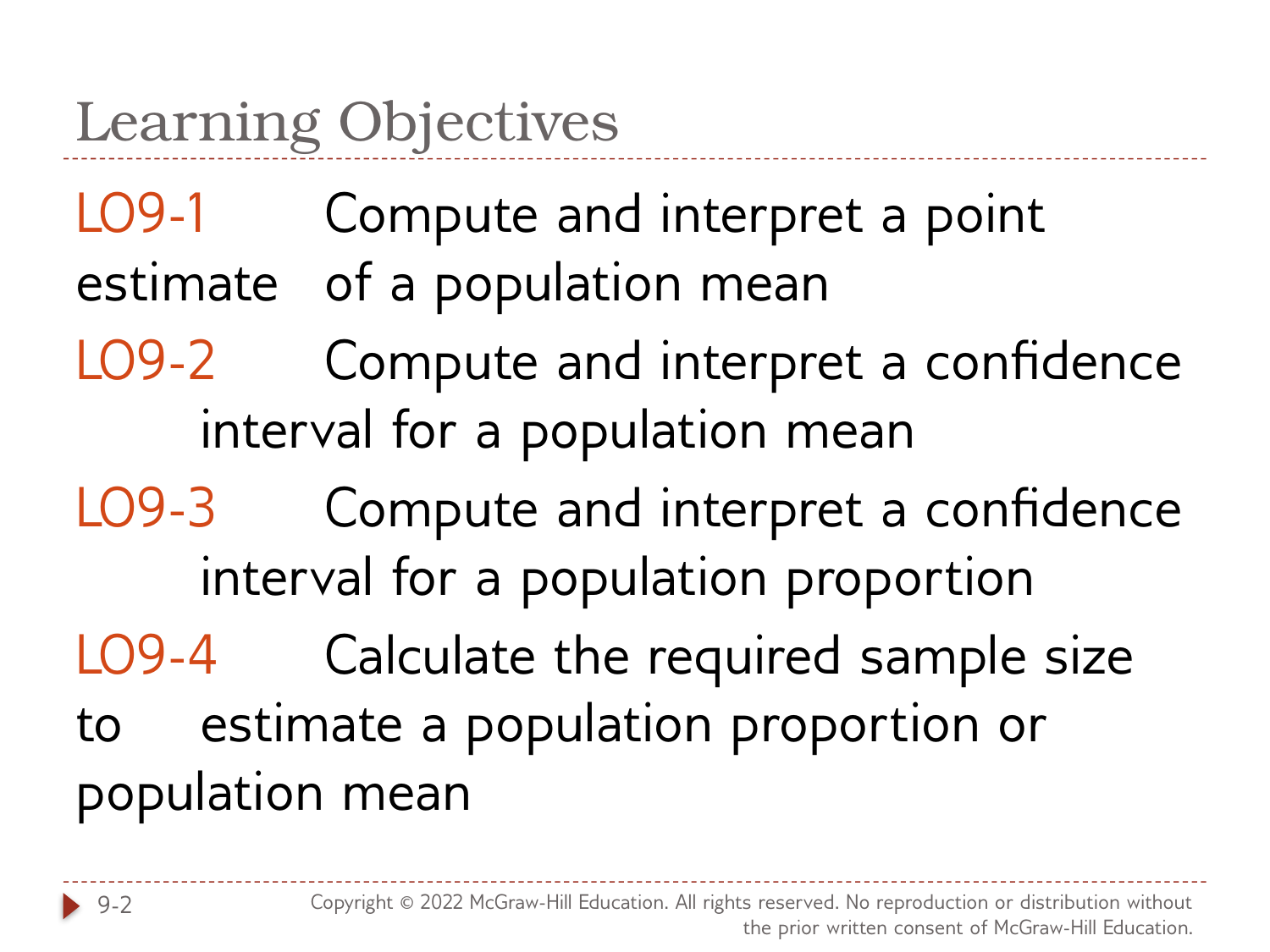

# Learning Objectives
LO9-1	Compute and interpret a point estimate 	of a population mean
LO9-2	Compute and interpret a confidence 	interval for a population mean
LO9-3	Compute and interpret a confidence 	interval for a population proportion
LO9-4	Calculate the required sample size to 	estimate a population proportion or 	population mean
9-2
Copyright © 2022 McGraw-Hill Education. All rights reserved. No reproduction or distribution without the prior written consent of McGraw-Hill Education.